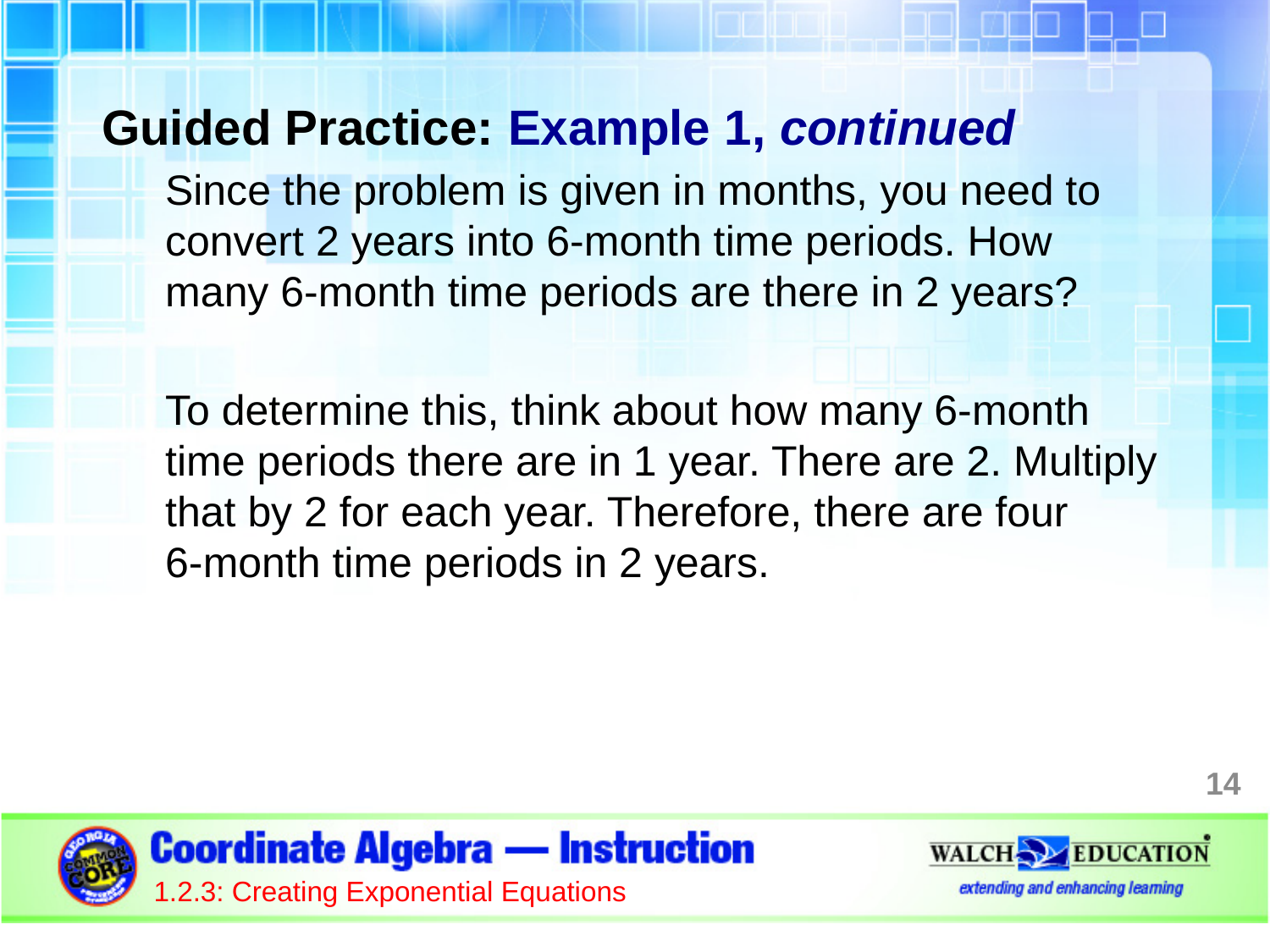

Guided Practice: Example 1, continued
Since the problem is given in months, you need to convert 2 years into 6-month time periods. How many 6-month time periods are there in 2 years?

To determine this, think about how many 6-month time periods there are in 1 year. There are 2. Multiply that by 2 for each year. Therefore, there are four
6-month time periods in 2 years.
14
1.2.3: Creating Exponential Equations